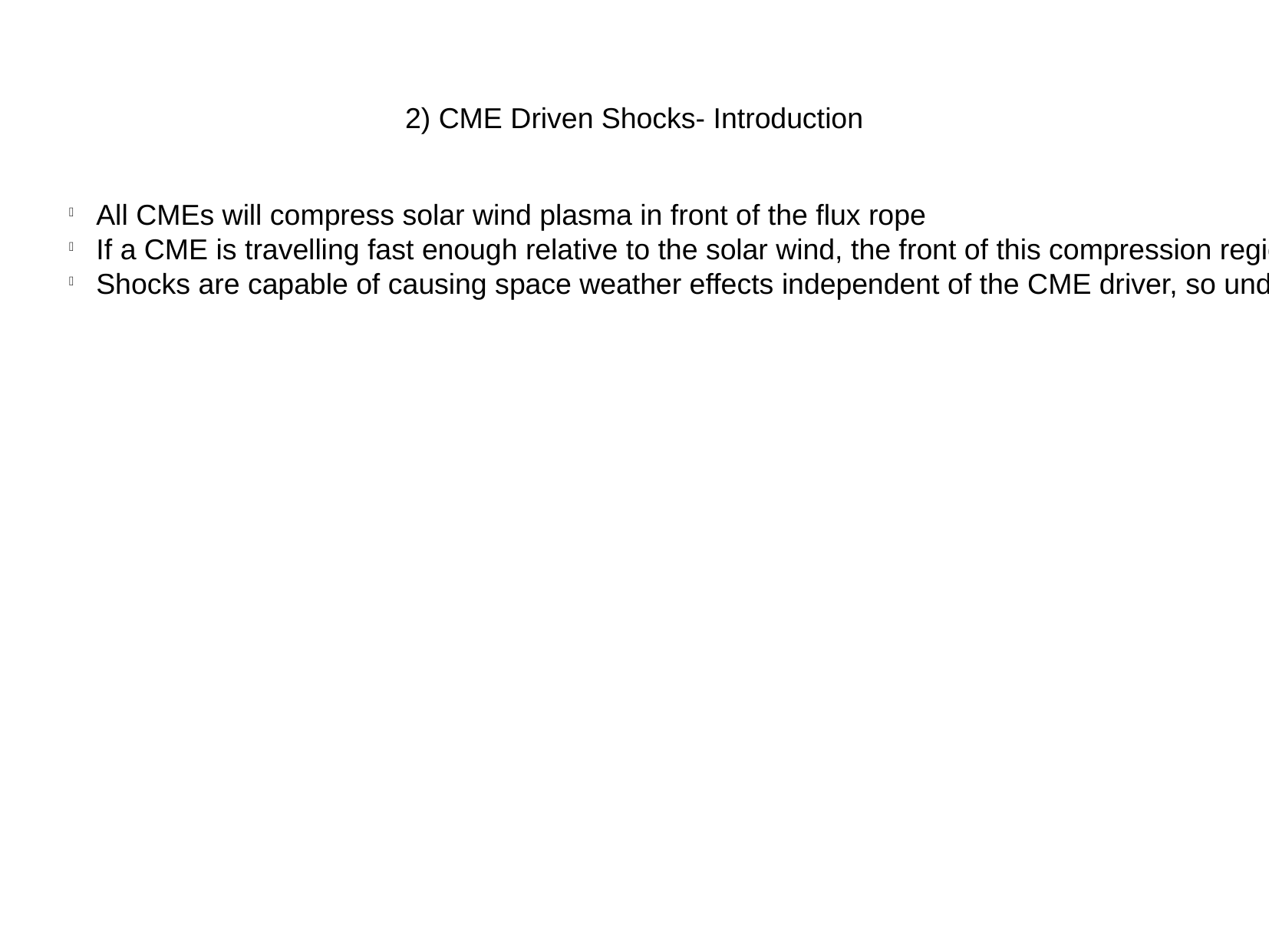

2) CME Driven Shocks- Introduction
All CMEs will compress solar wind plasma in front of the flux rope
If a CME is travelling fast enough relative to the solar wind, the front of this compression region will be a fast-mode MHD shock
Shocks are capable of causing space weather effects independent of the CME driver, so understanding their geometry and propagation is important